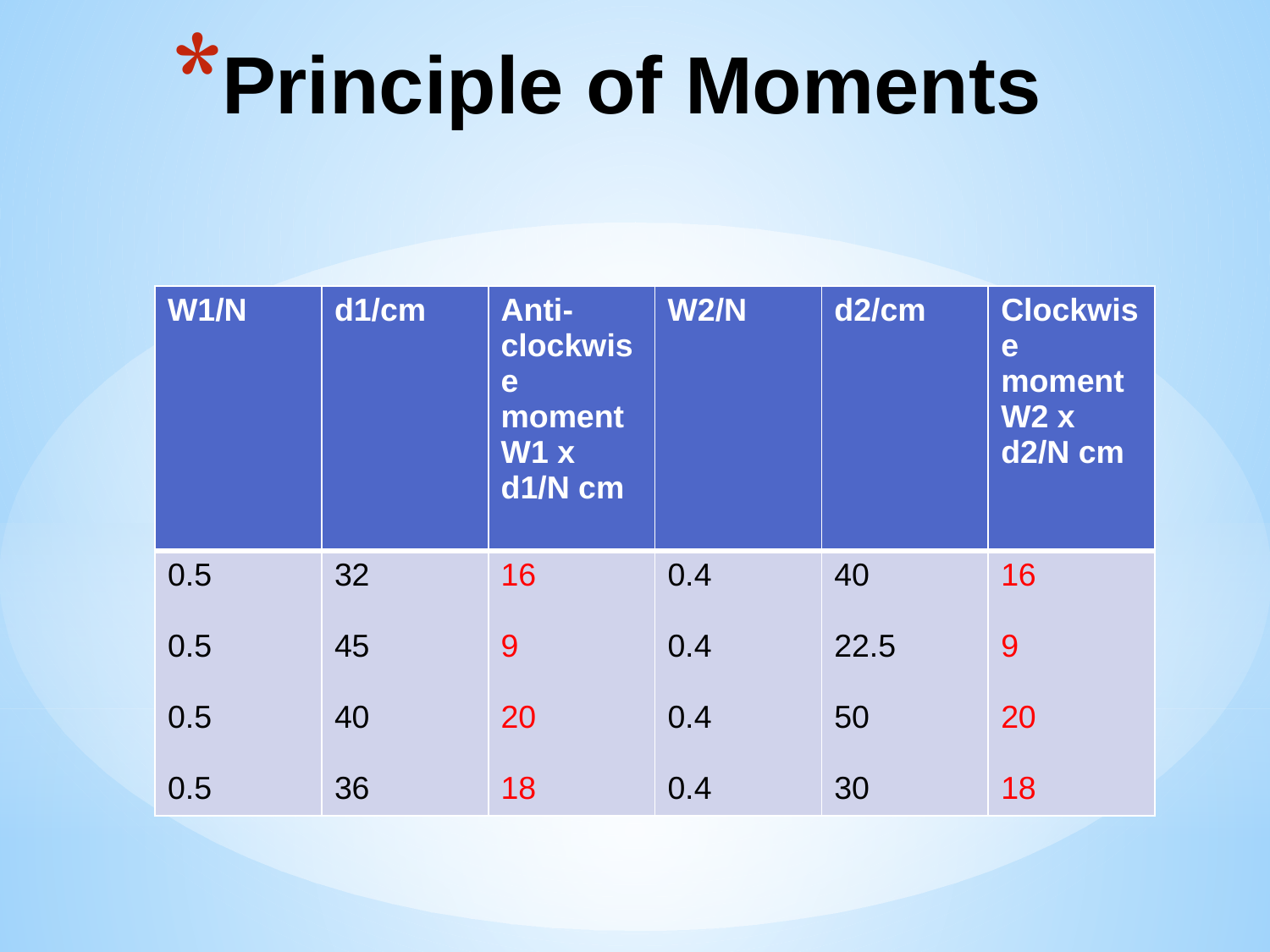

# Principle of Moments
| W1/N | d1/cm | Anti-clockwise moment W1 x d1/N cm | W2/N | d2/cm | Clockwise moment W2 x d2/N cm |
| --- | --- | --- | --- | --- | --- |
| 0.5 0.5 0.5 0.5 | 32 45 40 36 | 16 9 20 18 | 0.4 0.4 0.4 0.4 | 40 22.5 50 30 | 16 9 20 18 |